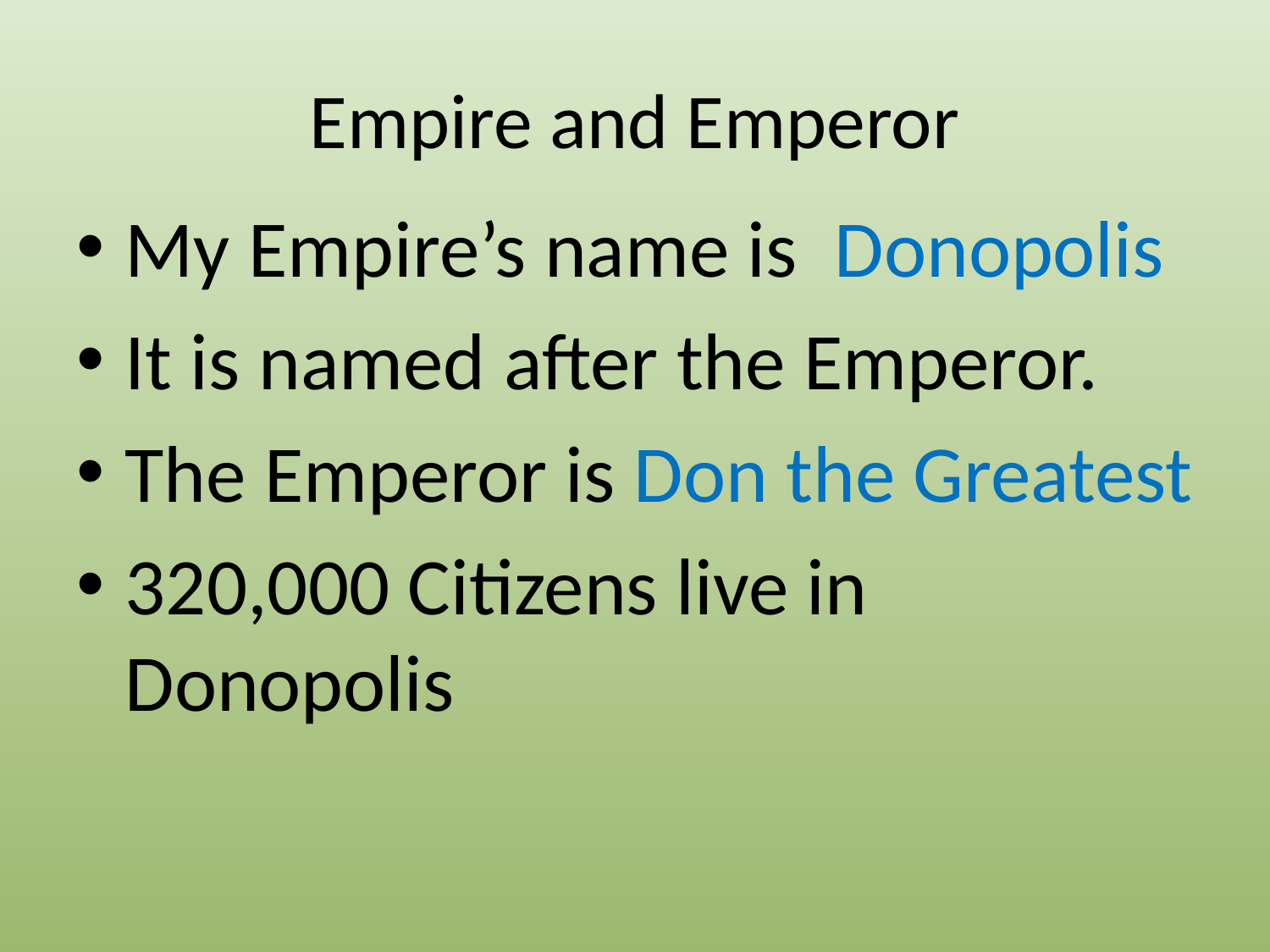

# Empire and Emperor
My Empire’s name is  Donopolis
It is named after the Emperor.
The Emperor is Don the Greatest
320,000 Citizens live in Donopolis